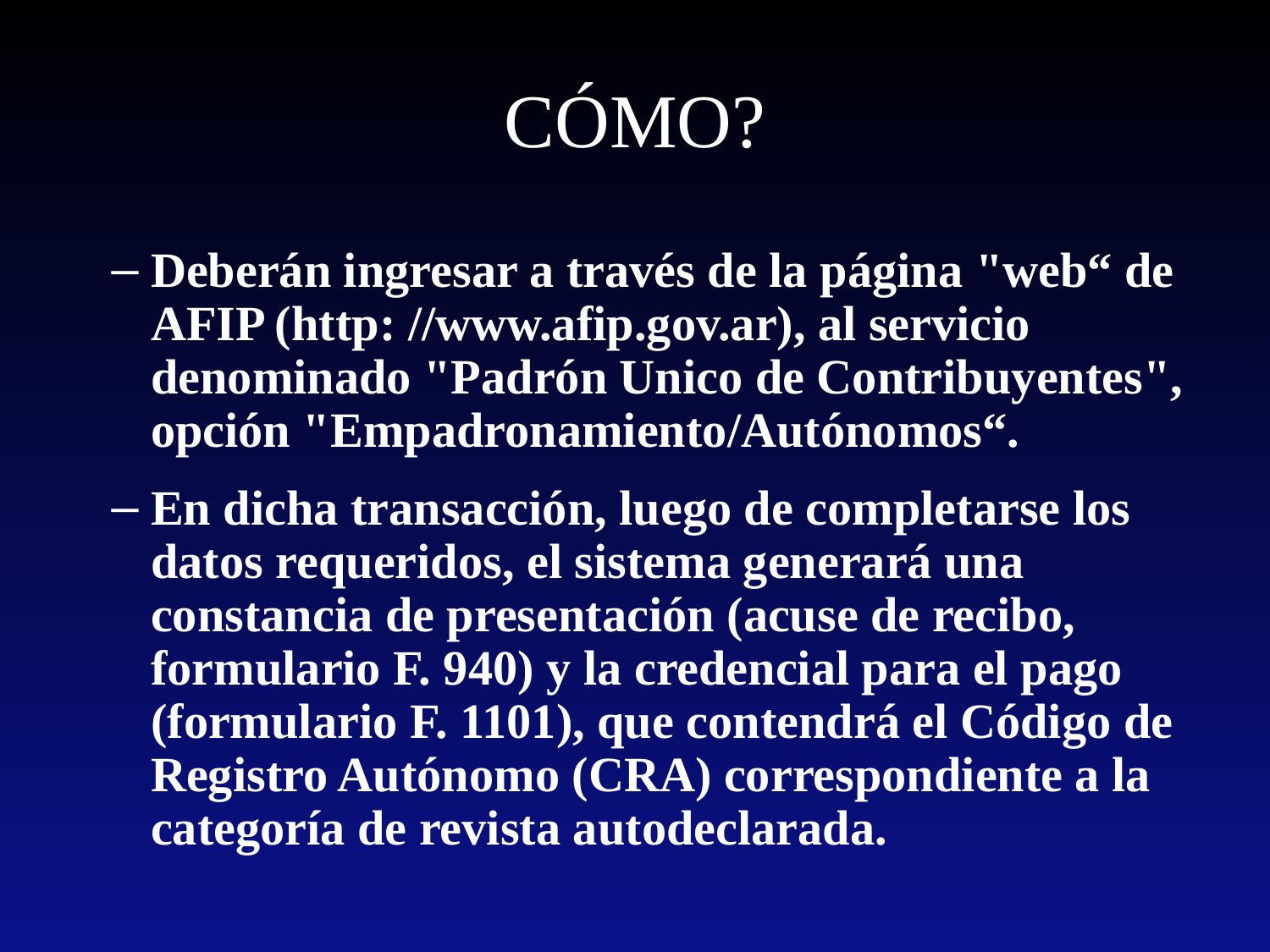

# CÓMO?
Deberán ingresar a través de la página "web“ de AFIP (http: //www.afip.gov.ar), al servicio denominado "Padrón Unico de Contribuyentes", opción "Empadronamiento/Autónomos“.
En dicha transacción, luego de completarse los datos requeridos, el sistema generará una constancia de presentación (acuse de recibo, formulario F. 940) y la credencial para el pago (formulario F. 1101), que contendrá el Código de Registro Autónomo (CRA) correspondiente a la categoría de revista autodeclarada.